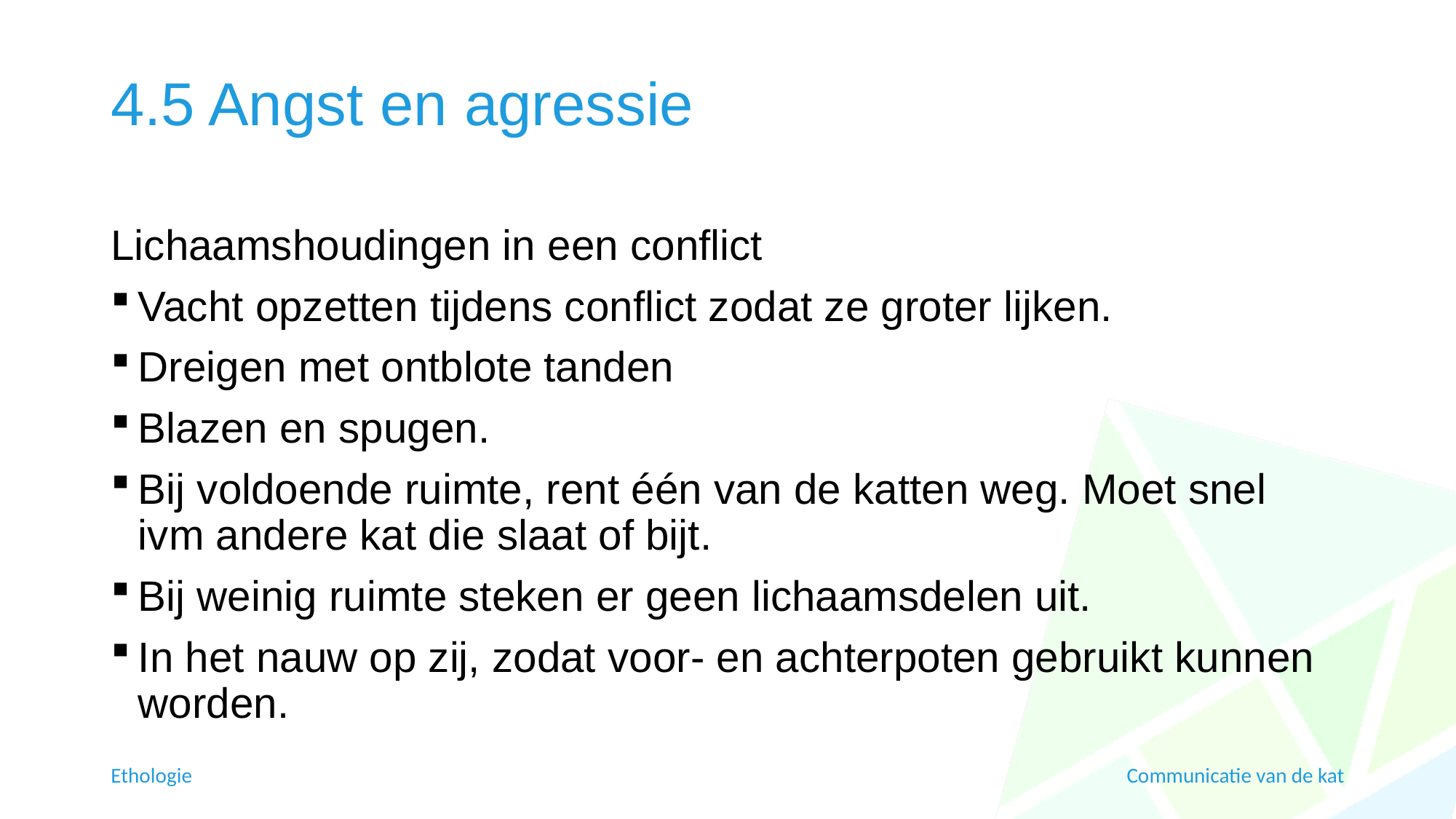

# 4.5 Angst en agressie
Lichaamshoudingen in een conflict
Vacht opzetten tijdens conflict zodat ze groter lijken.
Dreigen met ontblote tanden
Blazen en spugen.
Bij voldoende ruimte, rent één van de katten weg. Moet snel ivm andere kat die slaat of bijt.
Bij weinig ruimte steken er geen lichaamsdelen uit.
In het nauw op zij, zodat voor- en achterpoten gebruikt kunnen worden.
Ethologie
Communicatie van de kat